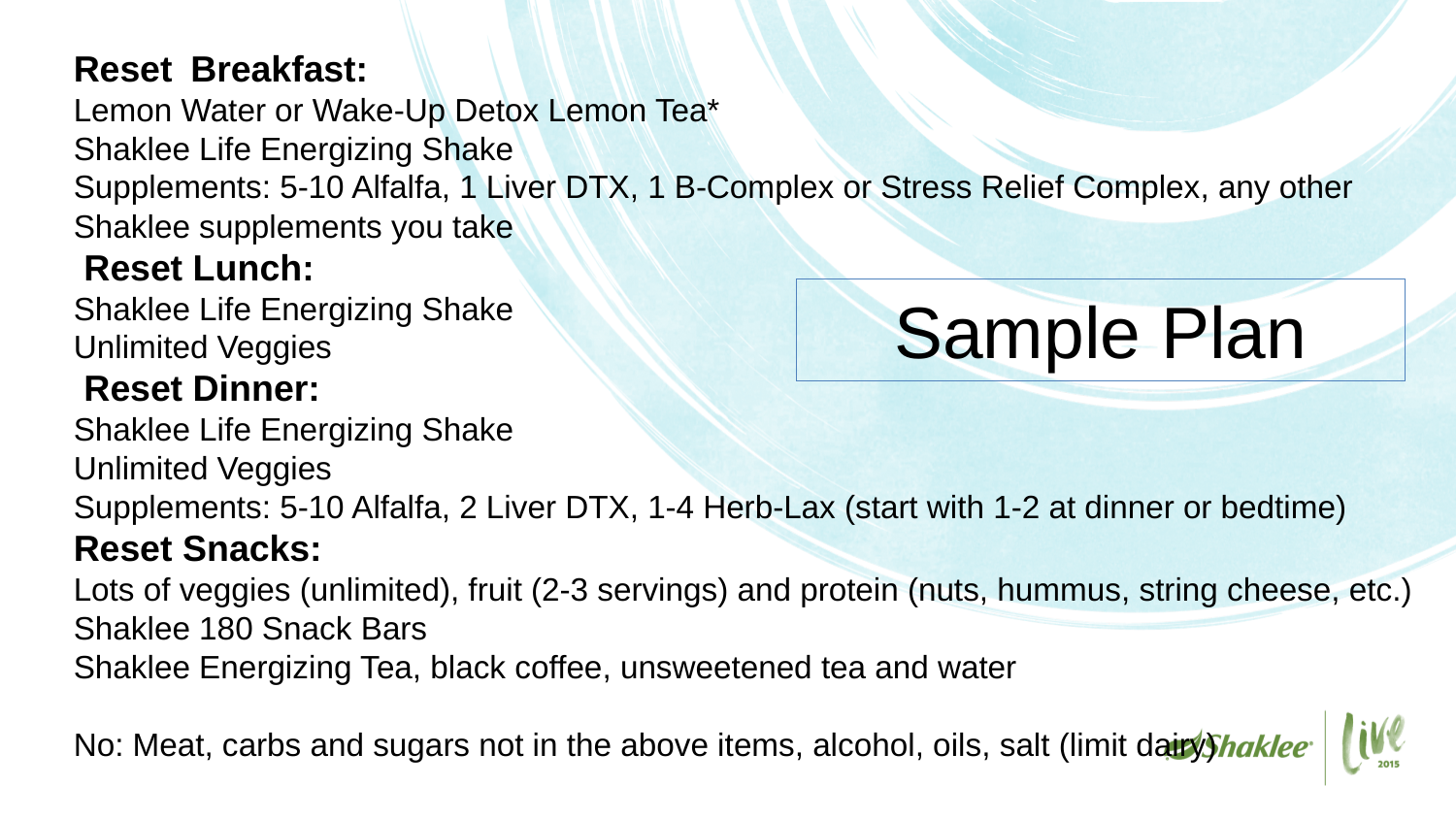

Reset  Breakfast:
Lemon Water or Wake-Up Detox Lemon Tea*
Shaklee Life Energizing Shake
Supplements: 5-10 Alfalfa, 1 Liver DTX, 1 B-Complex or Stress Relief Complex, any other Shaklee supplements you take
 Reset Lunch:
Shaklee Life Energizing Shake
Unlimited Veggies
 Reset Dinner:
Shaklee Life Energizing Shake
Unlimited Veggies
Supplements: 5-10 Alfalfa, 2 Liver DTX, 1-4 Herb-Lax (start with 1-2 at dinner or bedtime)
Reset Snacks:
Lots of veggies (unlimited), fruit (2-3 servings) and protein (nuts, hummus, string cheese, etc.)
Shaklee 180 Snack Bars
Shaklee Energizing Tea, black coffee, unsweetened tea and water

No: Meat, carbs and sugars not in the above items, alcohol, oils, salt (limit dairy)
Sample Plan